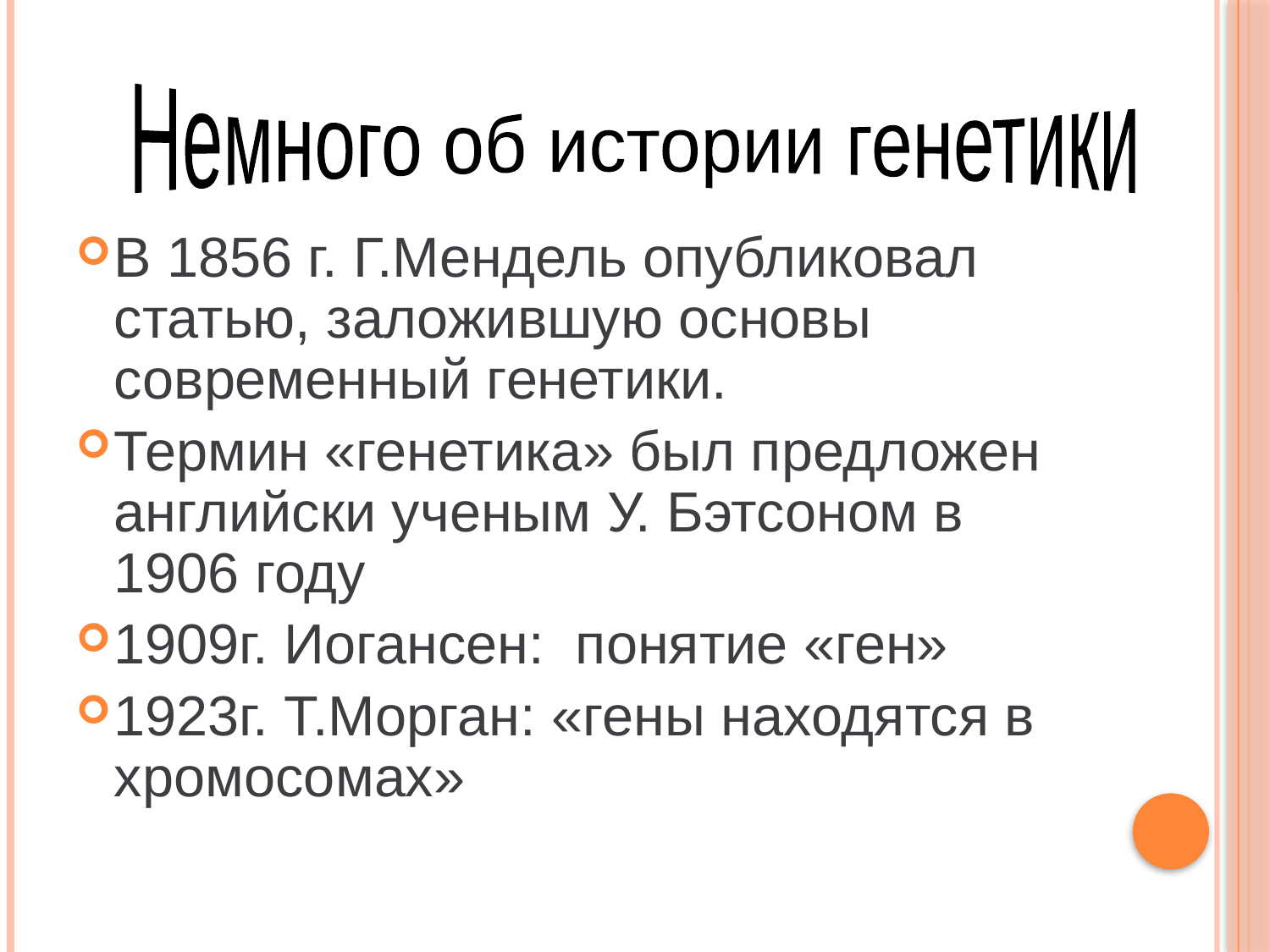

Немного об истории генетики
В 1856 г. Г.Мендель опубликовал статью, заложившую основы современный генетики.
Термин «генетика» был предложен английски ученым У. Бэтсоном в 1906 году
1909г. Иогансен:  понятие «ген»
1923г. Т.Морган: «гены находятся в хромосомах»